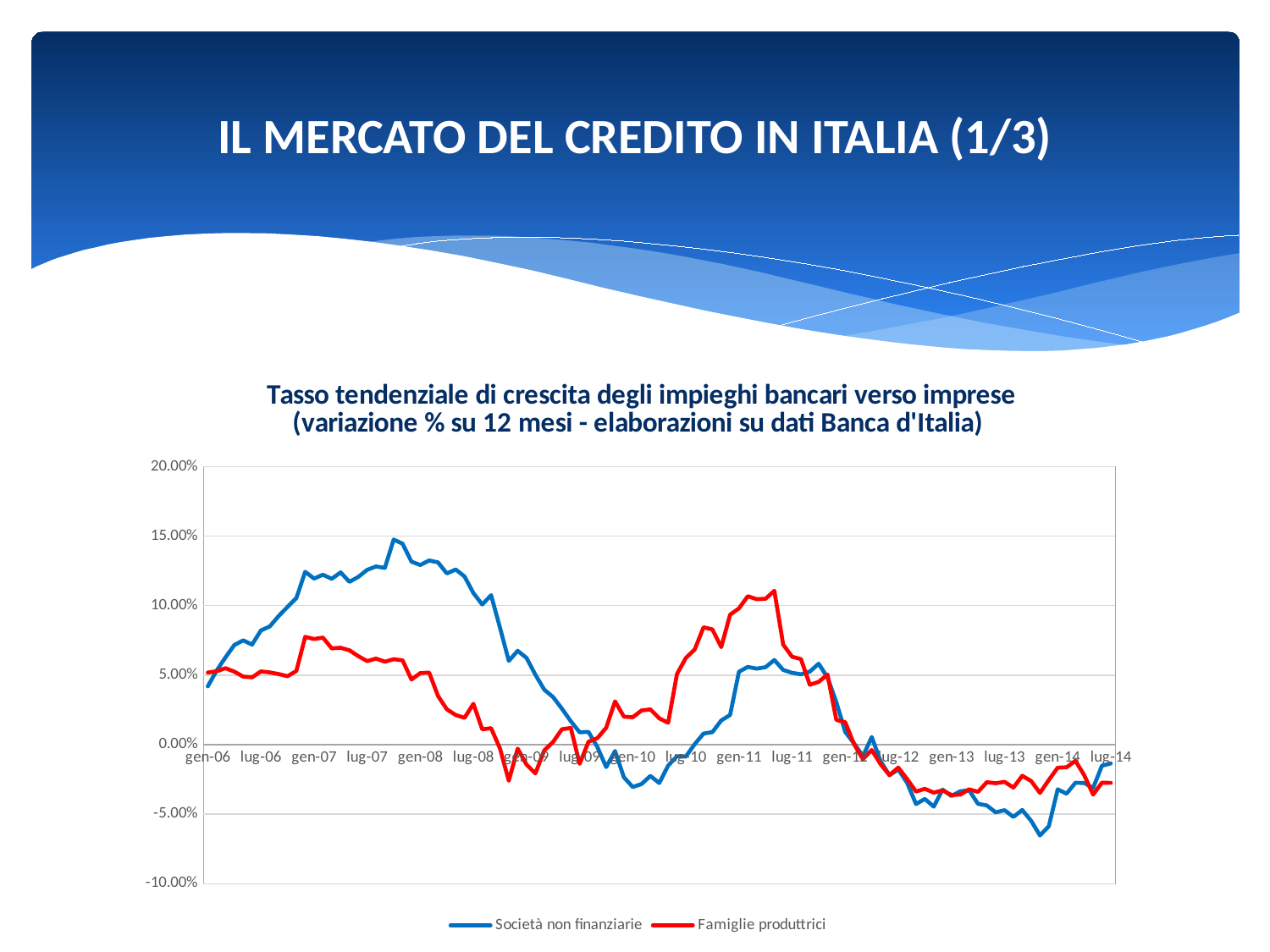

# IL MERCATO DEL CREDITO IN ITALIA (1/3)

[unsupported chart]